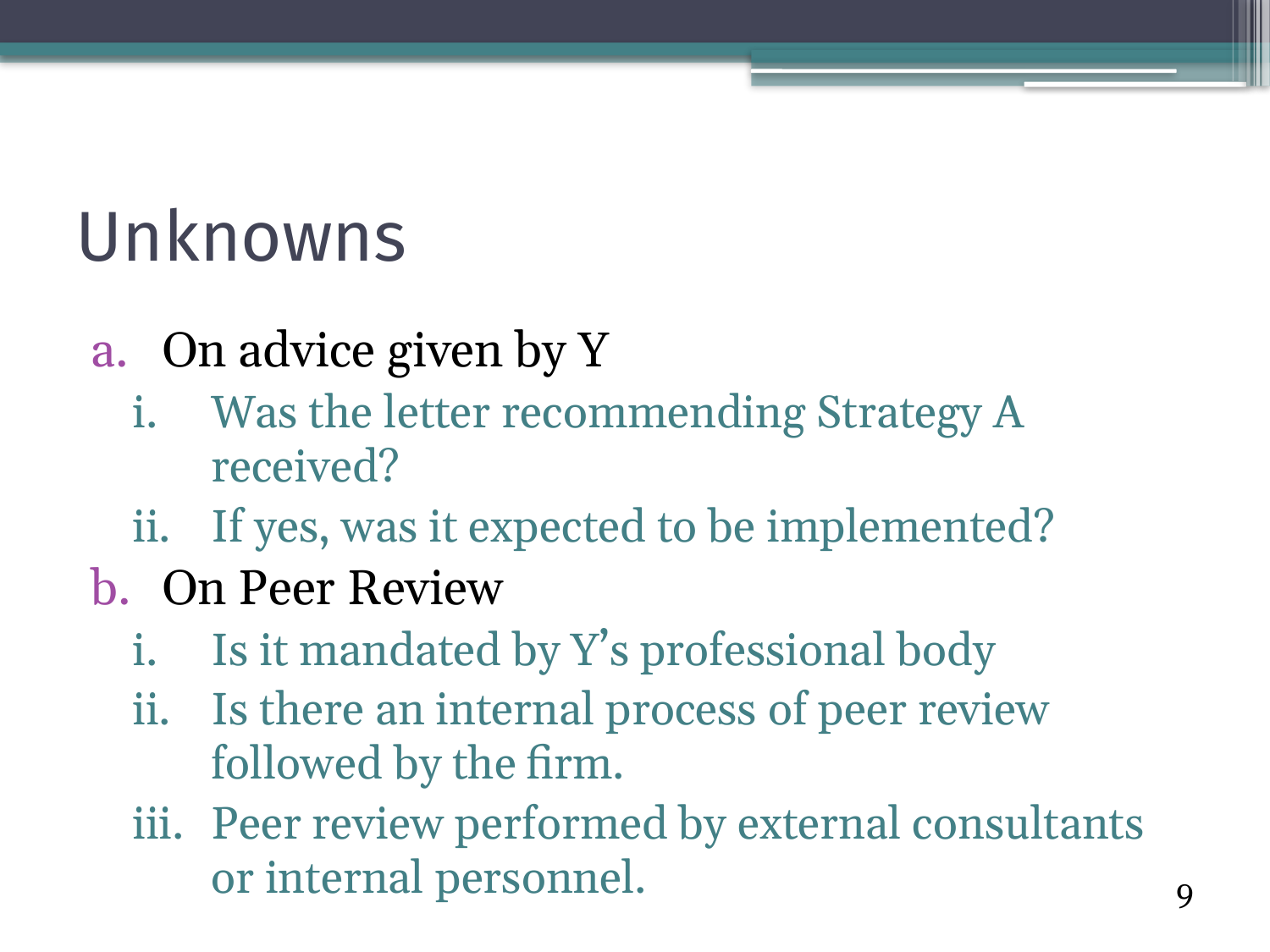

# Unknowns
On advice given by Y
Was the letter recommending Strategy A received?
If yes, was it expected to be implemented?
On Peer Review
Is it mandated by Y’s professional body
Is there an internal process of peer review followed by the firm.
Peer review performed by external consultants or internal personnel.
9